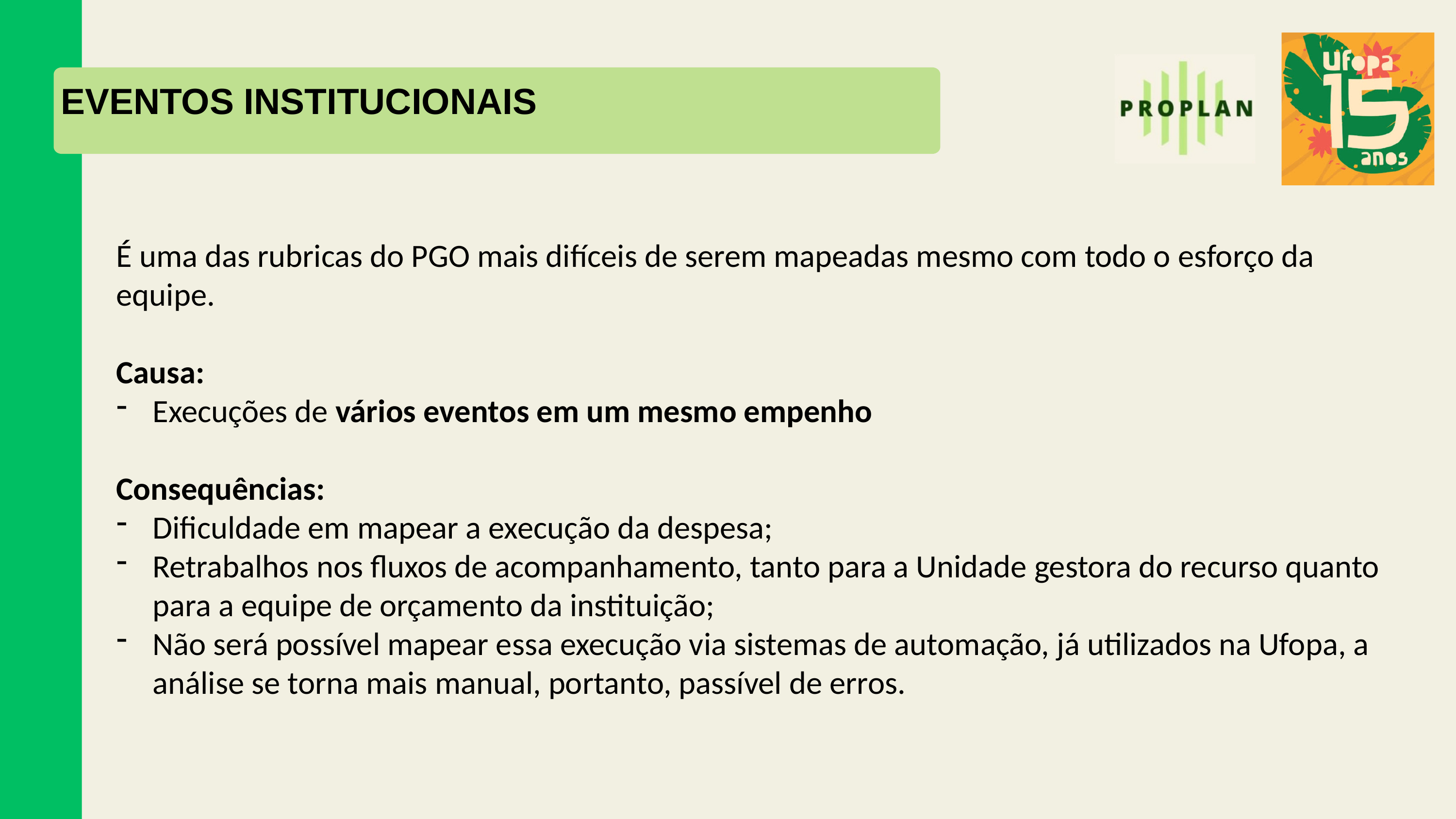

EVENTOS INSTITUCIONAIS

É uma das rubricas do PGO mais difíceis de serem mapeadas mesmo com todo o esforço da equipe.

Causa:
Execuções de vários eventos em um mesmo empenho

Consequências:
Dificuldade em mapear a execução da despesa;
Retrabalhos nos fluxos de acompanhamento, tanto para a Unidade gestora do recurso quanto para a equipe de orçamento da instituição;
Não será possível mapear essa execução via sistemas de automação, já utilizados na Ufopa, a análise se torna mais manual, portanto, passível de erros.